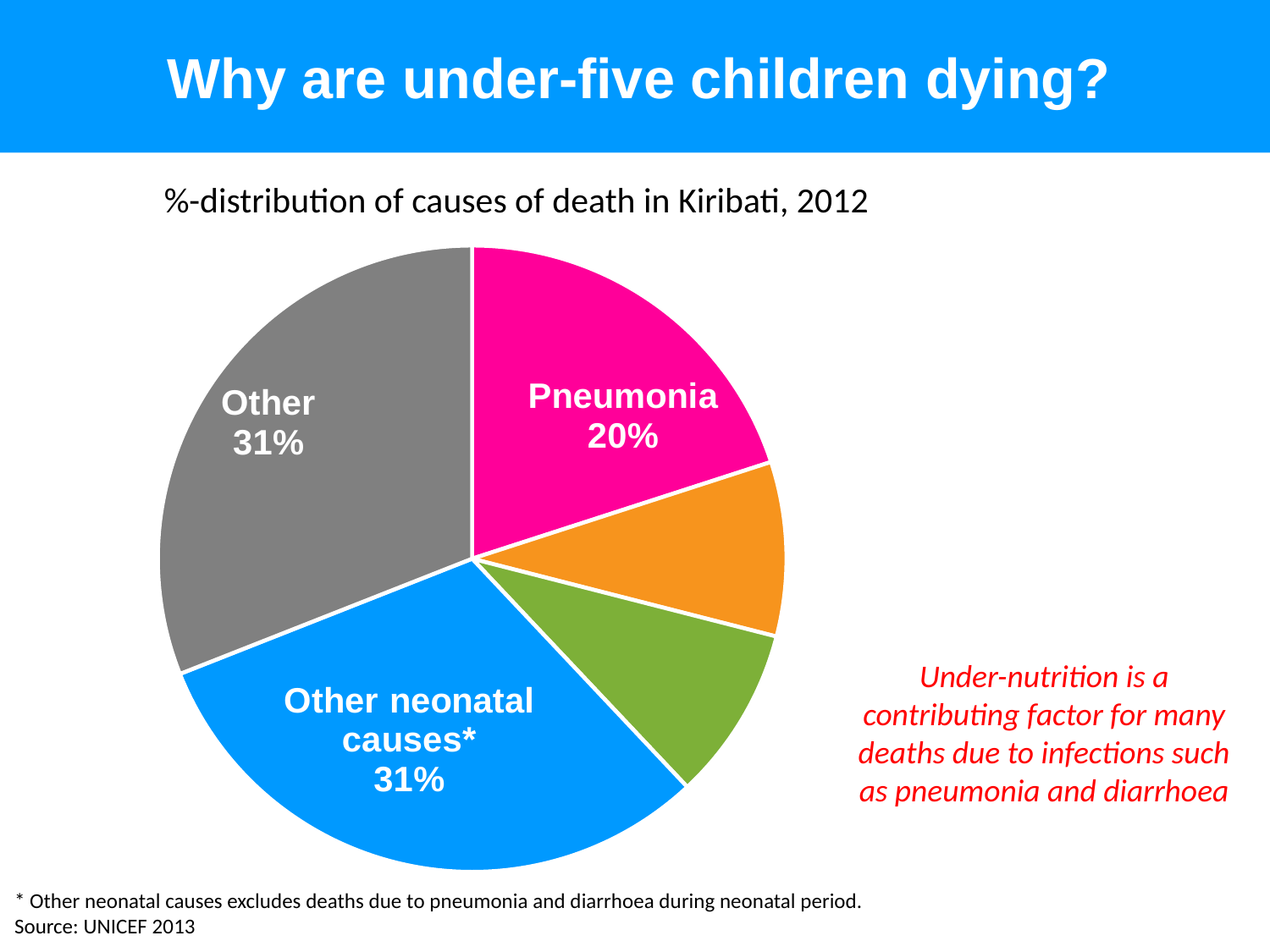

# Why are under-five children dying?
%-distribution of causes of death in Kiribati, 2012

### Chart

| Category | Kiribati |
|---|---|
| Pneumonia | 20.0 |
| Diarrhoea | 9.0 |
| Malaria | 0.0 |
| AIDS | 0.0 |
| Measles | 0.0 |
| Injuries | 9.0 |
| Other neonatal causes* | 31.0 |
| Other | 31.0 |
Under-nutrition is a contributing factor for many deaths due to infections such as pneumonia and diarrhoea
* Other neonatal causes excludes deaths due to pneumonia and diarrhoea during neonatal period.
Source: UNICEF 2013